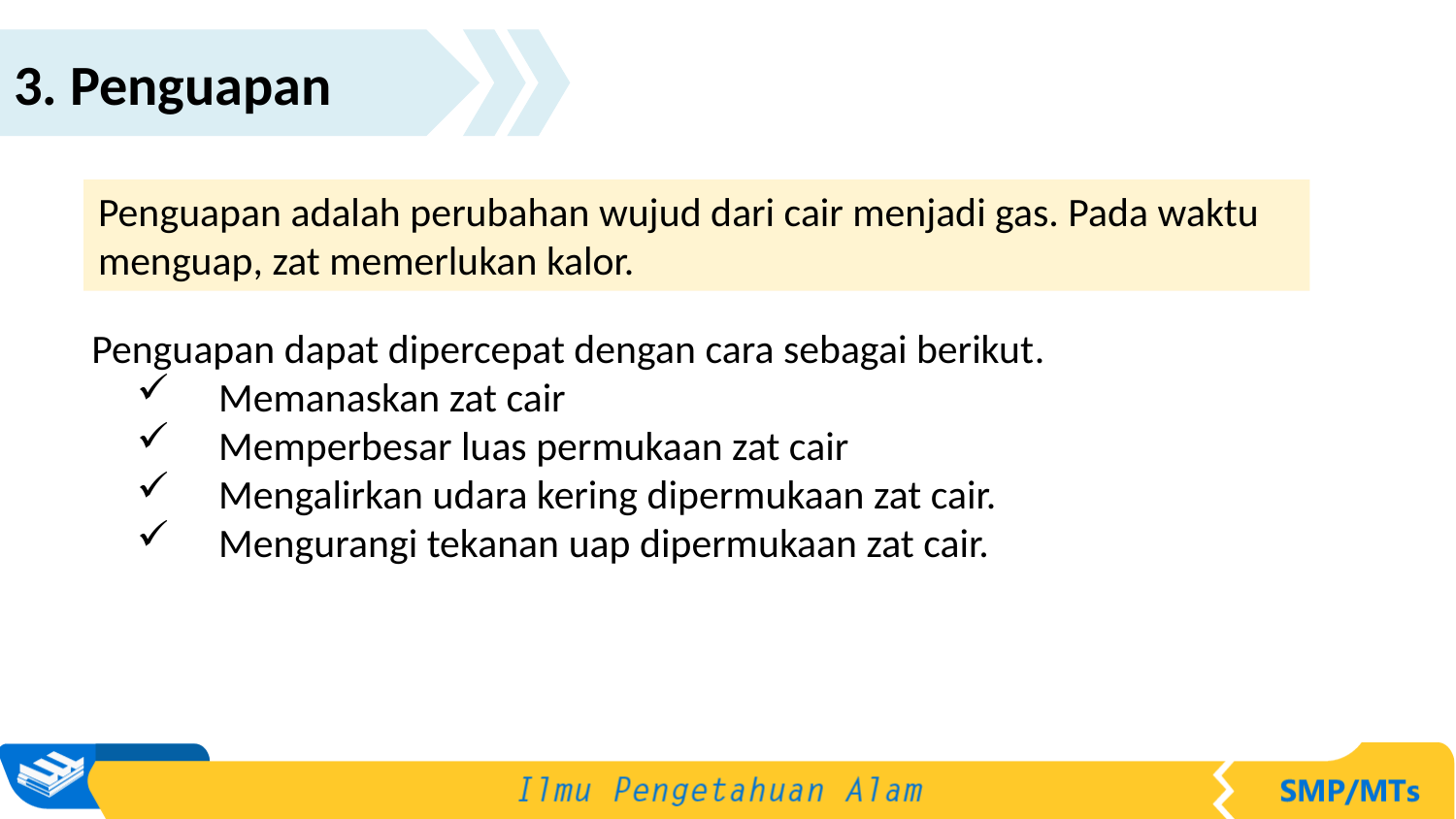

3. Penguapan
Penguapan adalah perubahan wujud dari cair menjadi gas. Pada waktu menguap, zat memerlukan kalor.
   Penguapan dapat dipercepat dengan cara sebagai berikut.
Memanaskan zat cair
Memperbesar luas permukaan zat cair
Mengalirkan udara kering dipermukaan zat cair.
Mengurangi tekanan uap dipermukaan zat cair.